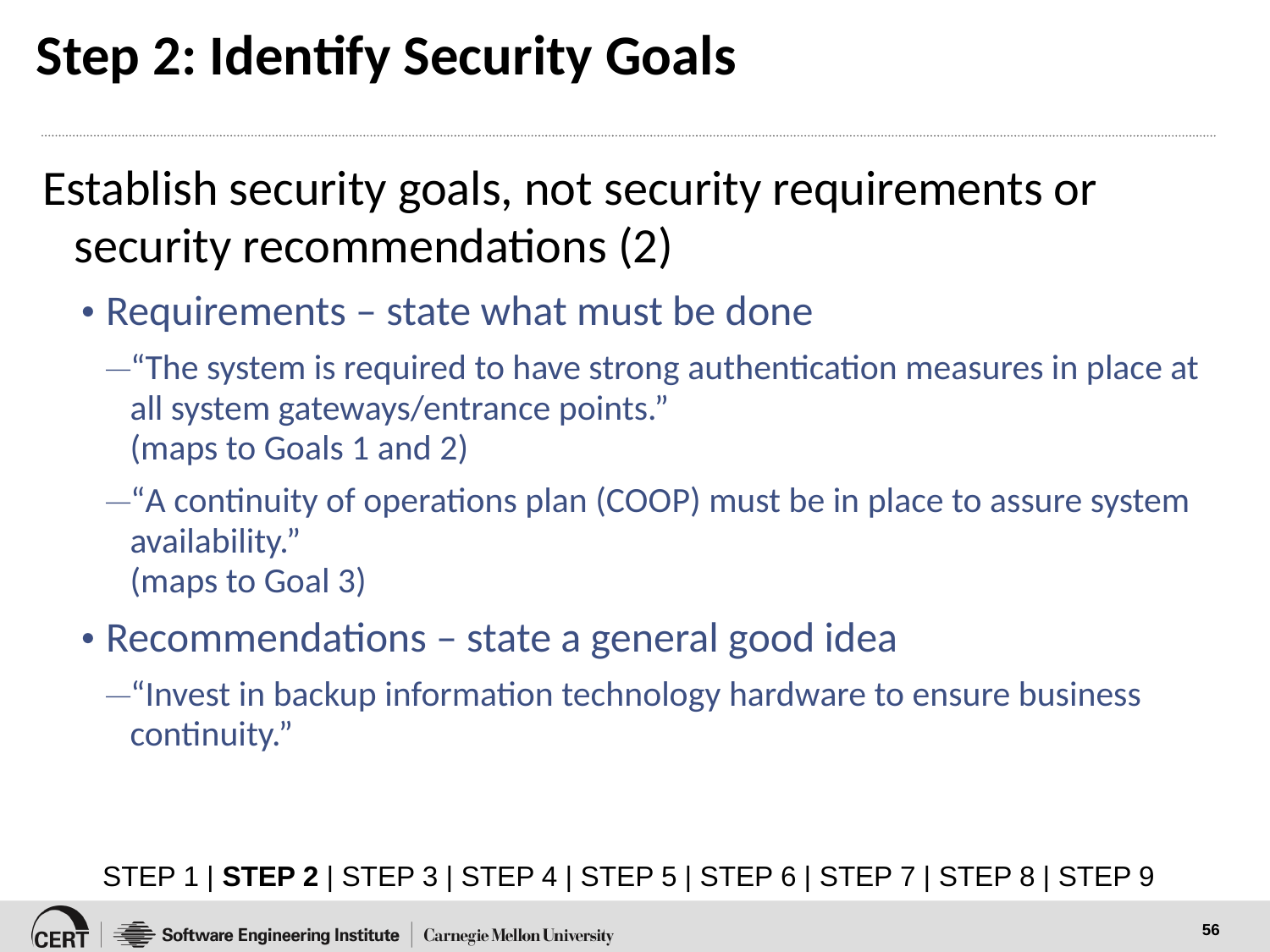

# Step 2: Identify Security Goals
Establish security goals, not security requirements or security recommendations (2)
Requirements – state what must be done
“The system is required to have strong authentication measures in place at all system gateways/entrance points.”
(maps to Goals 1 and 2)
“A continuity of operations plan (COOP) must be in place to assure system availability.”
(maps to Goal 3)
Recommendations – state a general good idea
“Invest in backup information technology hardware to ensure business continuity.”
STEP 1 | STEP 2 | STEP 3 | STEP 4 | STEP 5 | STEP 6 | STEP 7 | STEP 8 | STEP 9